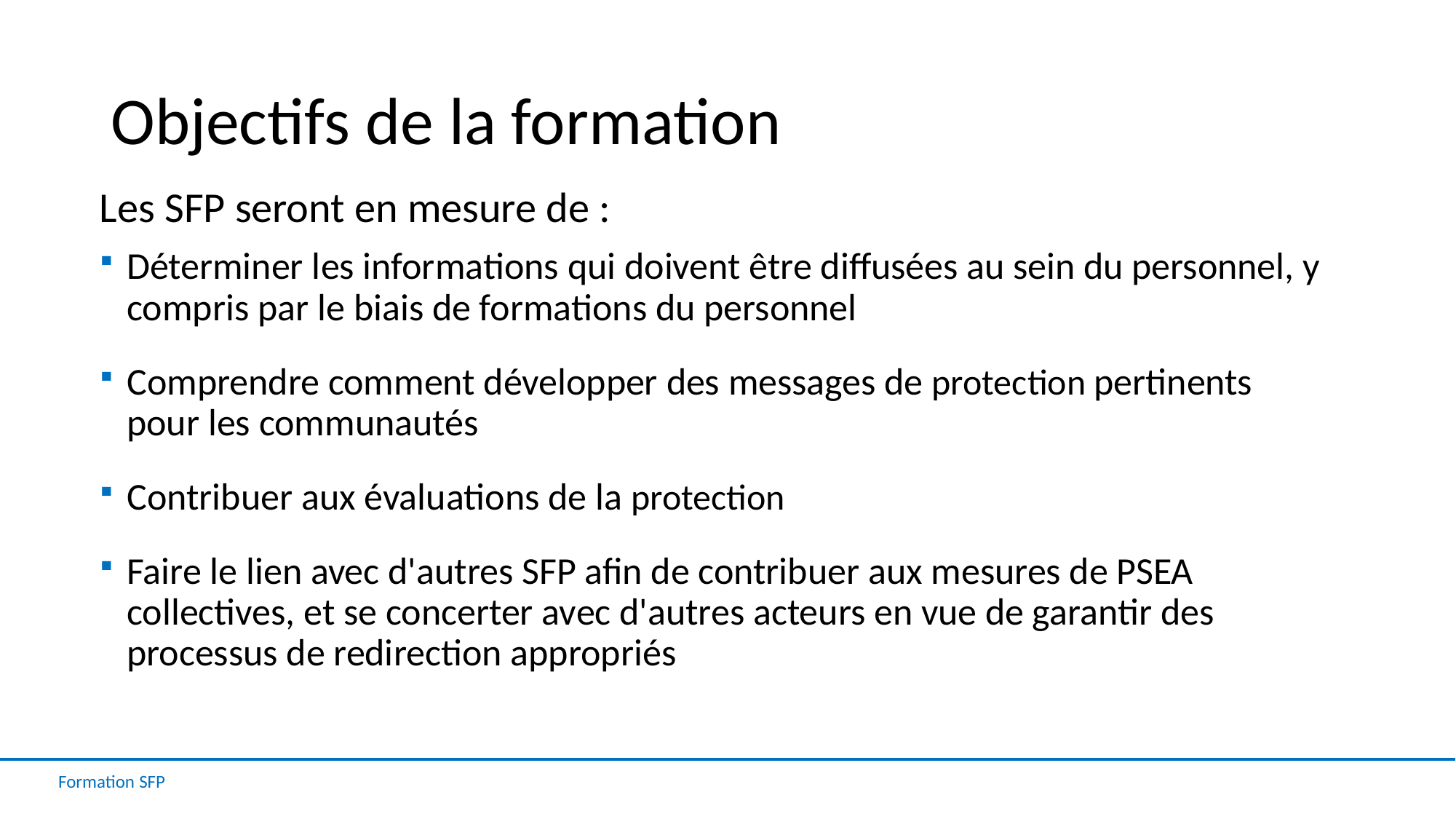

# Objectifs de la formation
Les SFP seront en mesure de :
Déterminer les informations qui doivent être diffusées au sein du personnel, y compris par le biais de formations du personnel
Comprendre comment développer des messages de protection pertinents pour les communautés
Contribuer aux évaluations de la protection
Faire le lien avec d'autres SFP afin de contribuer aux mesures de PSEA collectives, et se concerter avec d'autres acteurs en vue de garantir des processus de redirection appropriés

Formation SFP